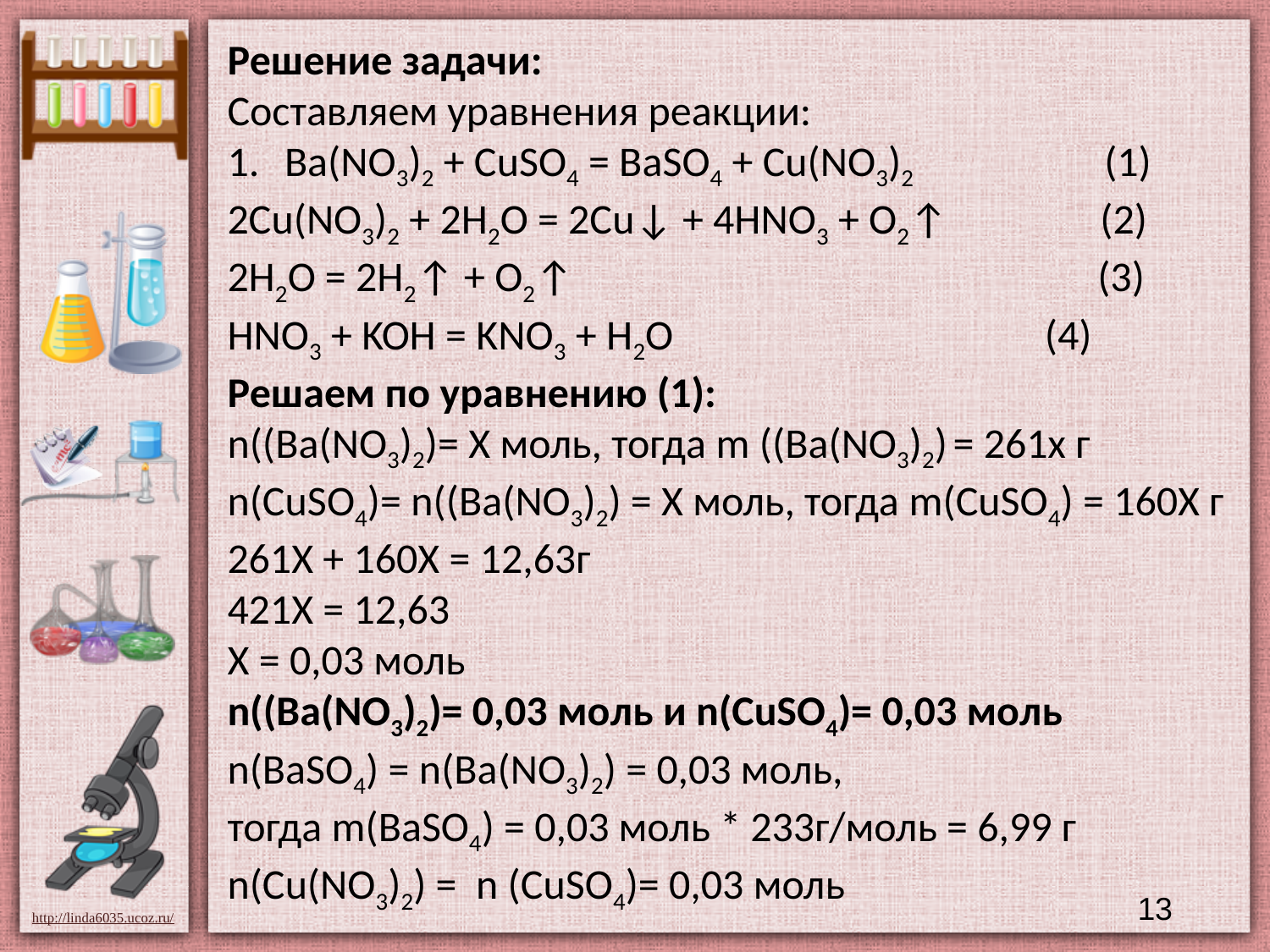

Решение задачи:
Составляем уравнения реакции:
 Ba(NO3)2 + CuSO4 = BaSO4 + Cu(NO3)2                    (1)
2Cu(NO3)2 + 2H2O = 2Cu↓ + 4HNO3 + O2↑                (2)
2H2O = 2H2↑ + O2↑                                                       (3)
HNO3 + KOH = KNO3 + H2O                                       (4)
Решаем по уравнению (1):
n((Ba(NO3)2)= X моль, тогда m ((Ba(NO3)2) = 261х г
n(CuSO4)= n((Ba(NO3)2) = Х моль, тогда m(CuSO4) = 160Х г
261Х + 160Х = 12,63г
421Х = 12,63
Х = 0,03 моль
n((Ba(NO3)2)= 0,03 моль и n(CuSO4)= 0,03 моль
n(BaSO4) = n(Ba(NO3)2) = 0,03 моль,
тогда m(BaSO4) = 0,03 моль * 233г/моль = 6,99 г
n(Cu(NO3)2) =  n (CuSO4)= 0,03 моль

13